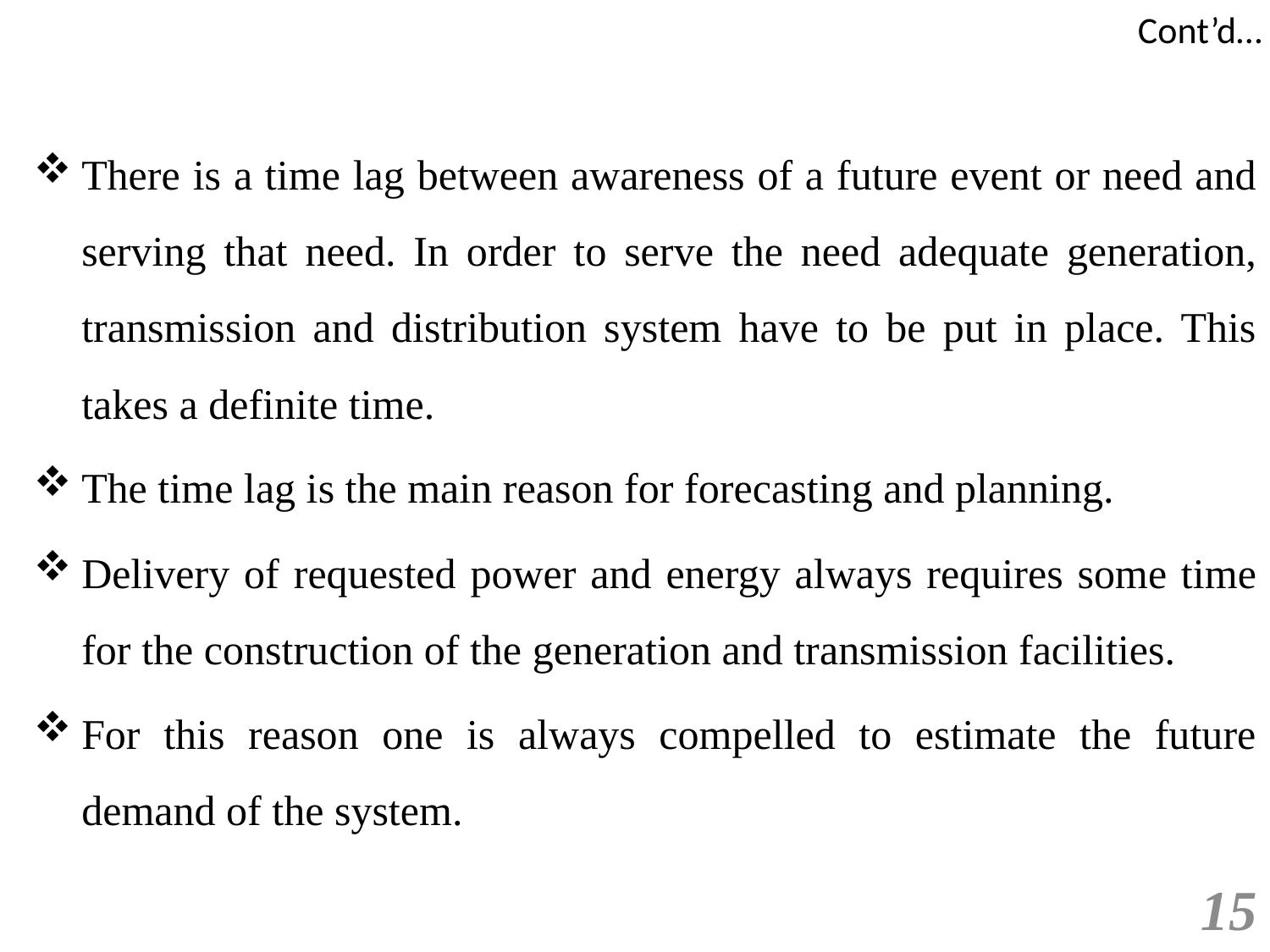

# Cont’d…
There is a time lag between awareness of a future event or need and serving that need. In order to serve the need adequate generation, transmission and distribution system have to be put in place. This takes a definite time.
The time lag is the main reason for forecasting and planning.
Delivery of requested power and energy always requires some time for the construction of the generation and transmission facilities.
For this reason one is always compelled to estimate the future demand of the system.
15